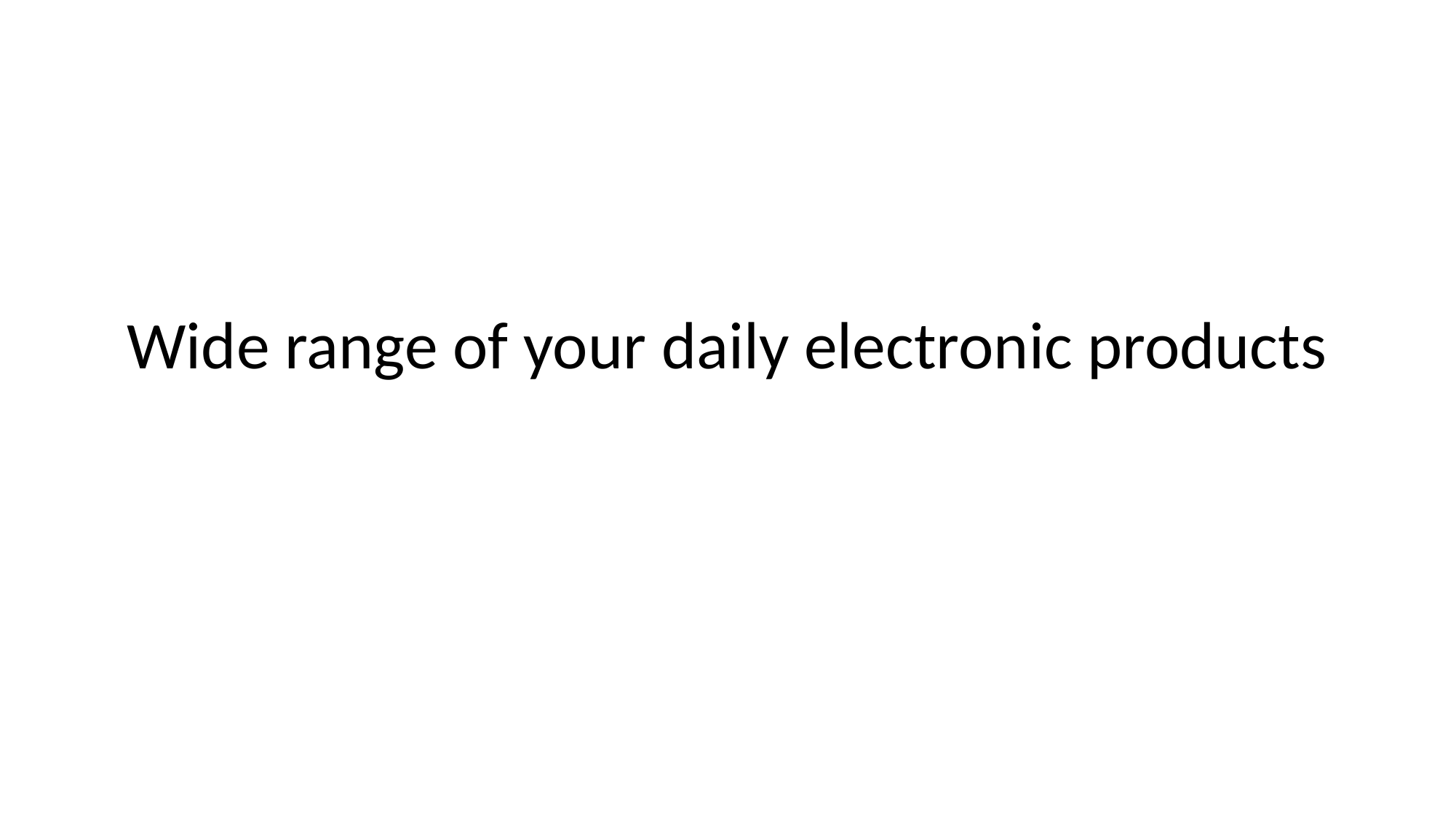

# Wide range of your daily electronic products